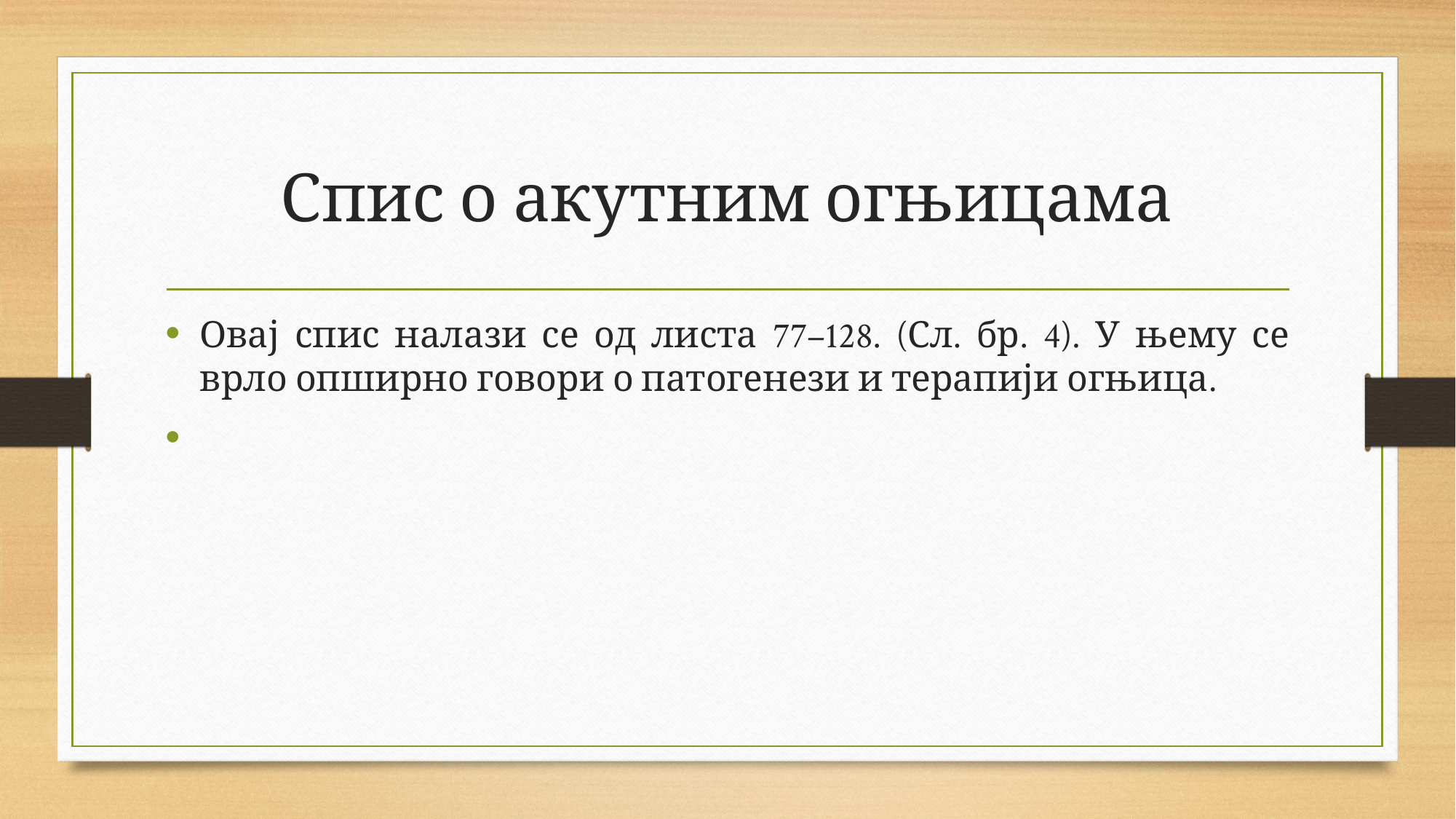

# Спис о акутним огњицама
Овај спис налази се од листа 77–128. (Сл. бр. 4). У њему се врло опширно говори о патогенези и терапији огњица.